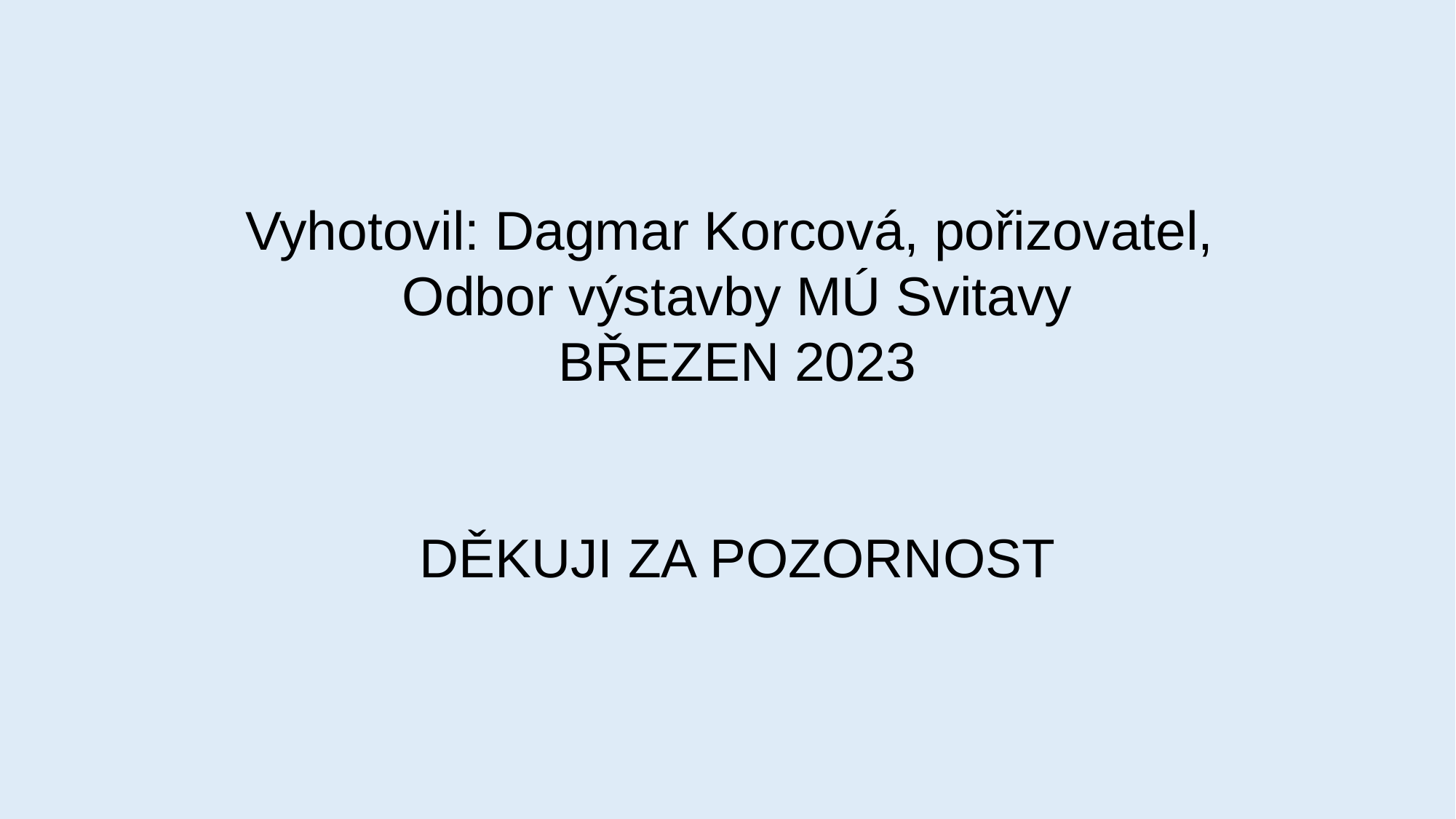

Vyhotovil: Dagmar Korcová, pořizovatel,
Odbor výstavby MÚ Svitavy
BŘEZEN 2023

DĚKUJI ZA POZORNOST